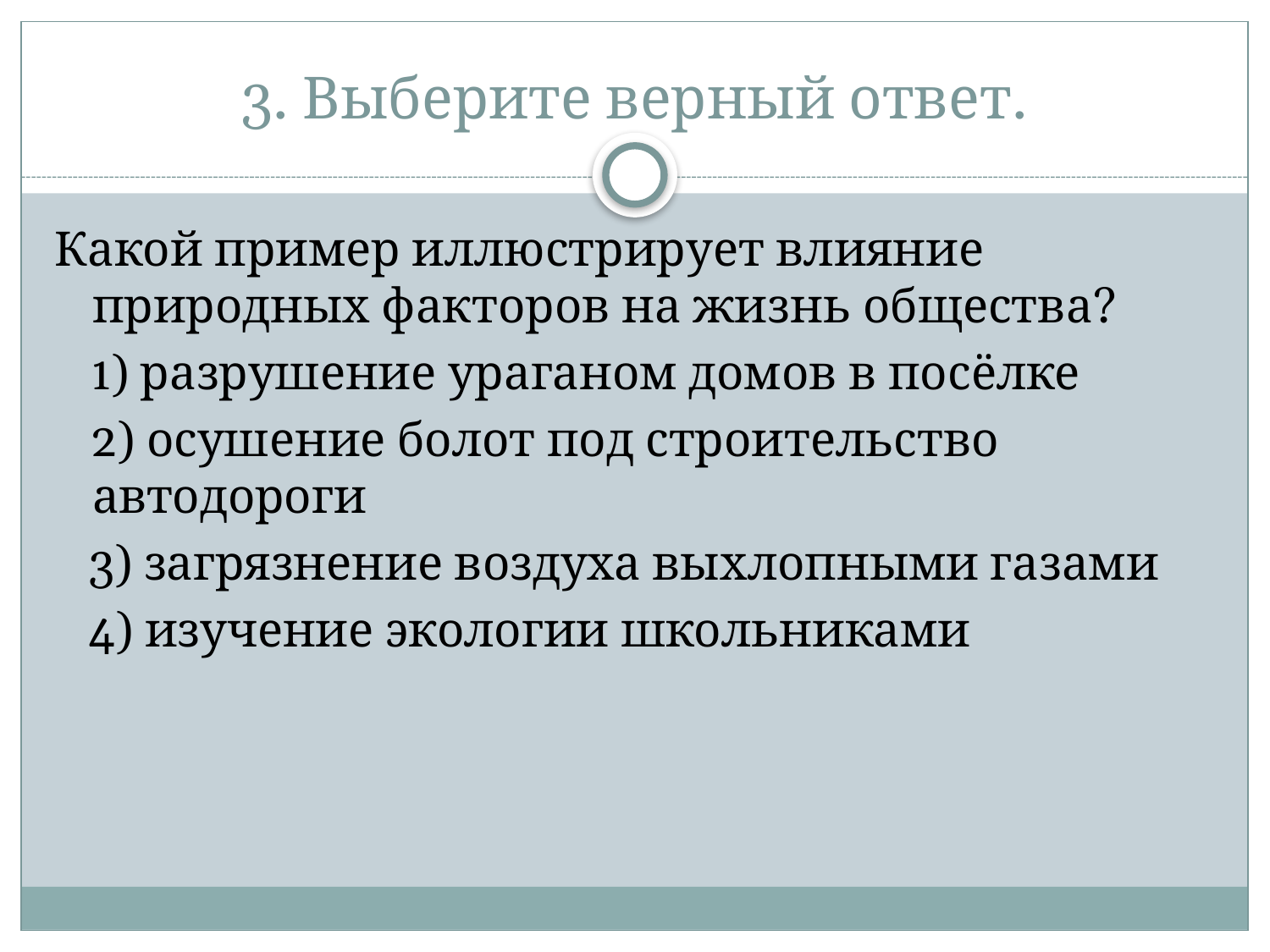

# 3. Выберите верный ответ.
Какой пример иллюстрирует влияние природных факторов на жизнь общества?
   1) разрушение ураганом домов в посёлке
   2) осушение болот под строительство автодороги
   3) загрязнение воздуха выхлопными газами
   4) изучение экологии школьниками